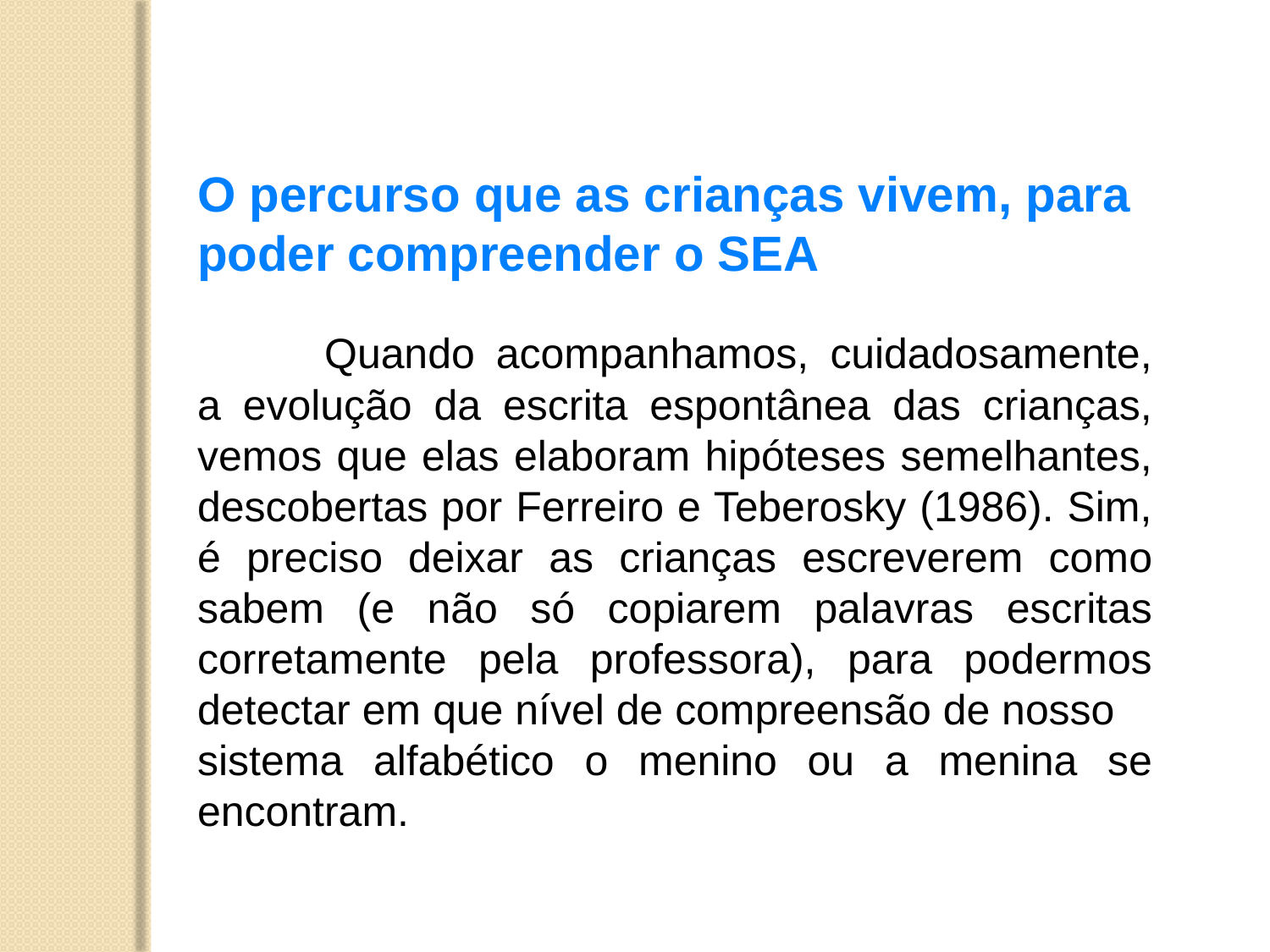

O percurso que as crianças vivem, para poder compreender o SEA

	Quando acompanhamos, cuidadosamente, a evolução da escrita espontânea das crianças, vemos que elas elaboram hipóteses semelhantes, descobertas por Ferreiro e Teberosky (1986). Sim, é preciso deixar as crianças escreverem como sabem (e não só copiarem palavras escritas corretamente pela professora), para podermos detectar em que nível de compreensão de nosso
sistema alfabético o menino ou a menina se encontram.